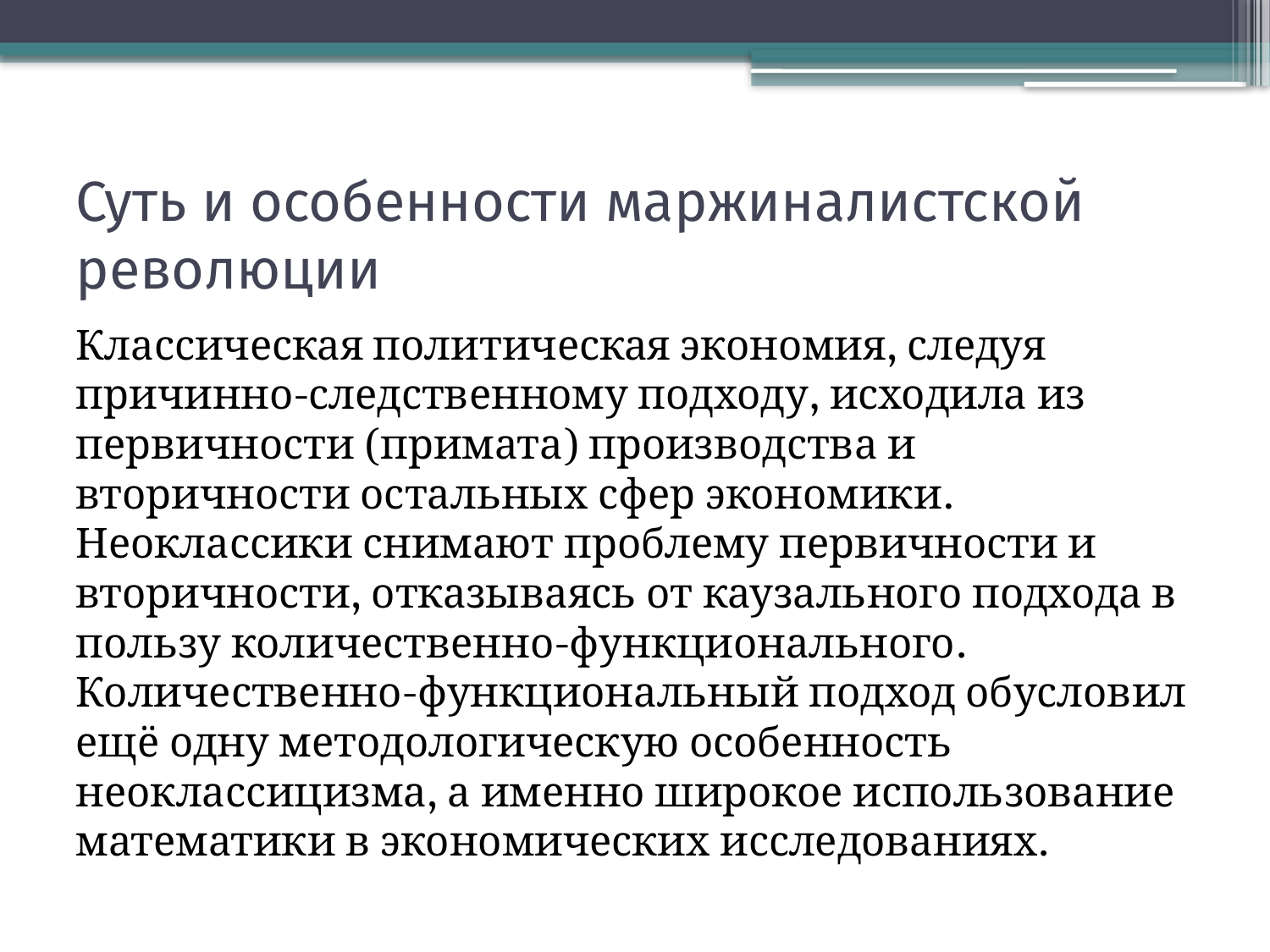

# Суть и особенности маржиналистской революции
Классическая политическая экономия, следуя причинно-следственному подходу, исходила из первичности (примата) производства и вторичности остальных сфер экономики. Неоклассики снимают проблему первичности и вторичности, отказываясь от каузального подхода в пользу количественно-функционального. Количественно-функциональный подход обусловил ещё одну методологическую особенность неоклассицизма, а именно широкое использование математики в экономических исследованиях.